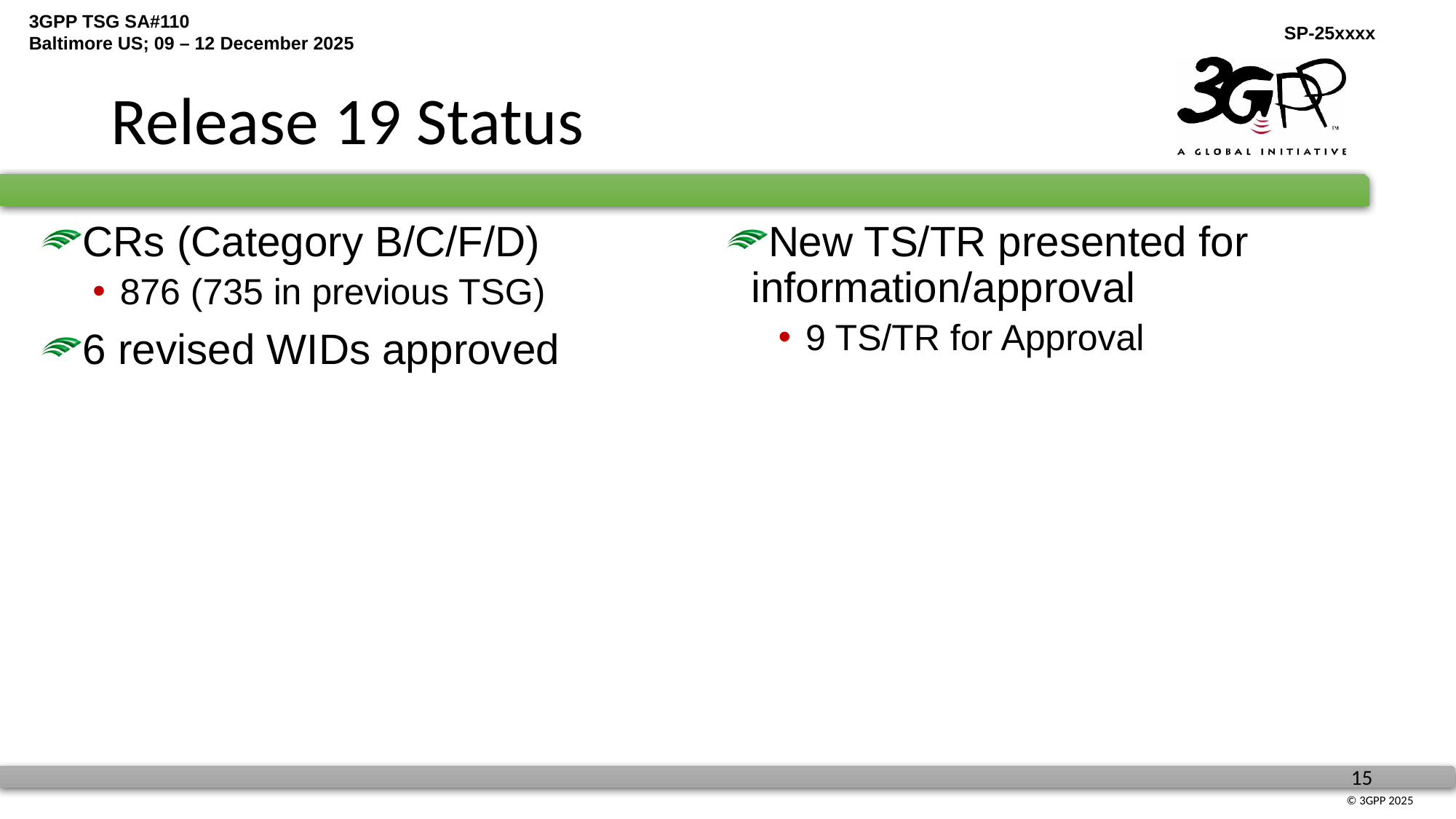

# Release 19 Status

New TS/TR presented for information/approval
9 TS/TR for Approval

CRs (Category B/C/F/D)
876 (735 in previous TSG)
6 revised WIDs approved